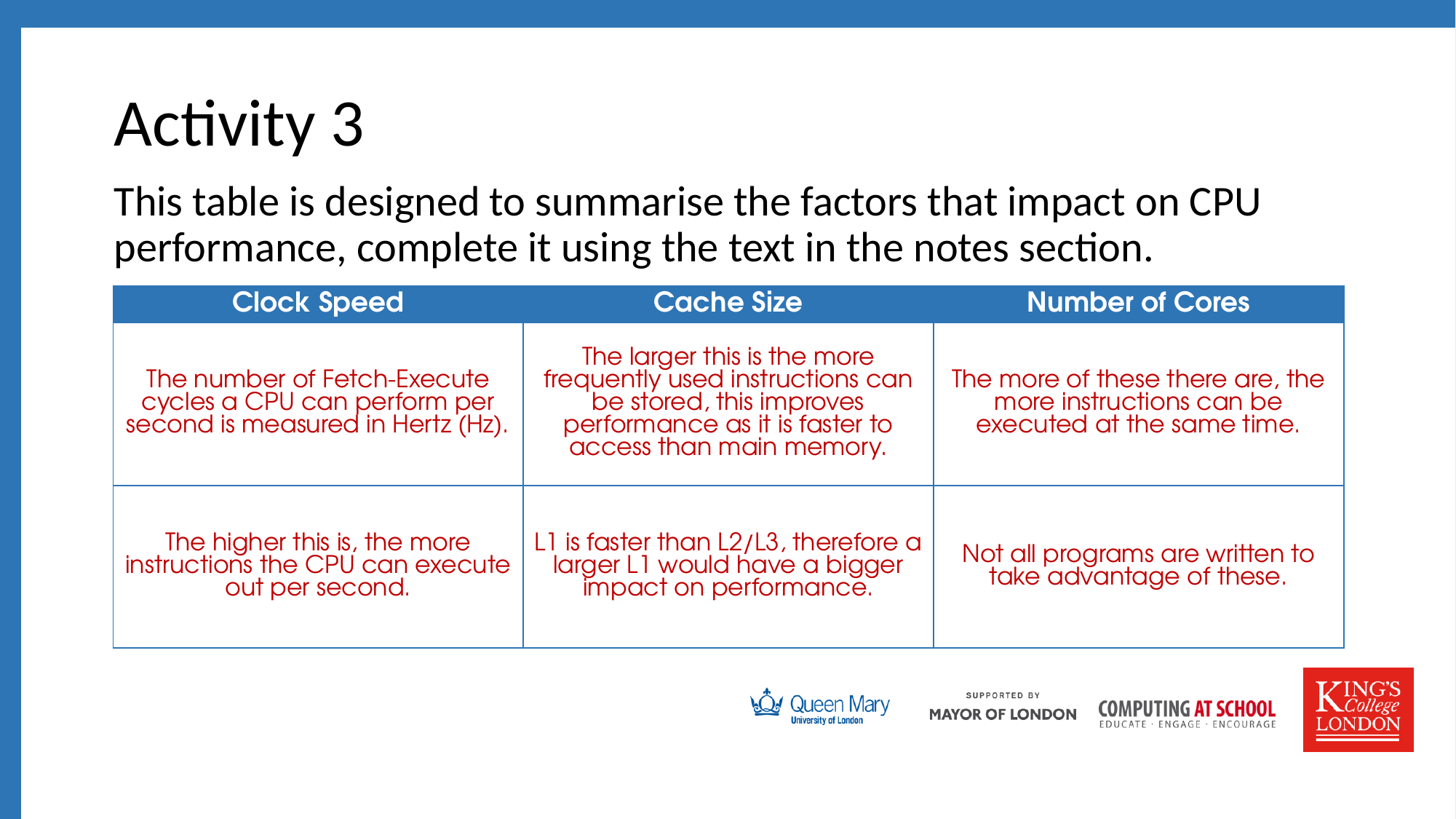

# Activity 3
This table is designed to summarise the factors that impact on CPU performance, complete it using the text in the notes section.

| Clock Speed | Cache Size | Number of Cores |
| --- | --- | --- |
| The number of Fetch-Execute cycles a CPU can perform per second is measured in Hertz (Hz). | The larger this is the more frequently used instructions can be stored, this improves performance as it is faster to access than main memory. | The more of these there are, the more instructions can be executed at the same time. |
| The higher this is, the more instructions the CPU can execute out per second. | L1 is faster than L2/L3, therefore a larger L1 would have a bigger impact on performance. | Not all programs are written to take advantage of these. |